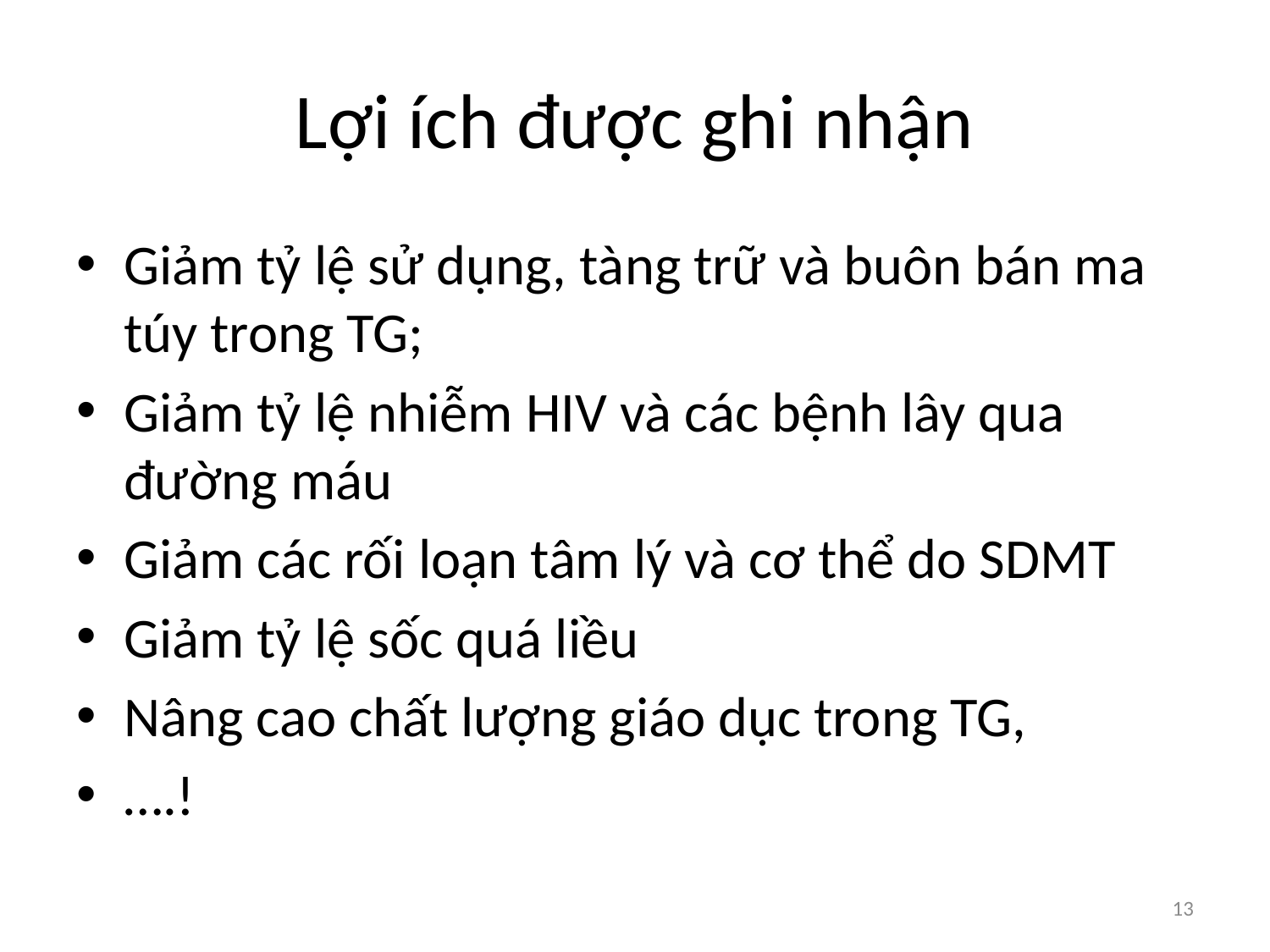

# Lợi ích được ghi nhận
Giảm tỷ lệ sử dụng, tàng trữ và buôn bán ma túy trong TG;
Giảm tỷ lệ nhiễm HIV và các bệnh lây qua đường máu
Giảm các rối loạn tâm lý và cơ thể do SDMT
Giảm tỷ lệ sốc quá liều
Nâng cao chất lượng giáo dục trong TG,
….!

13